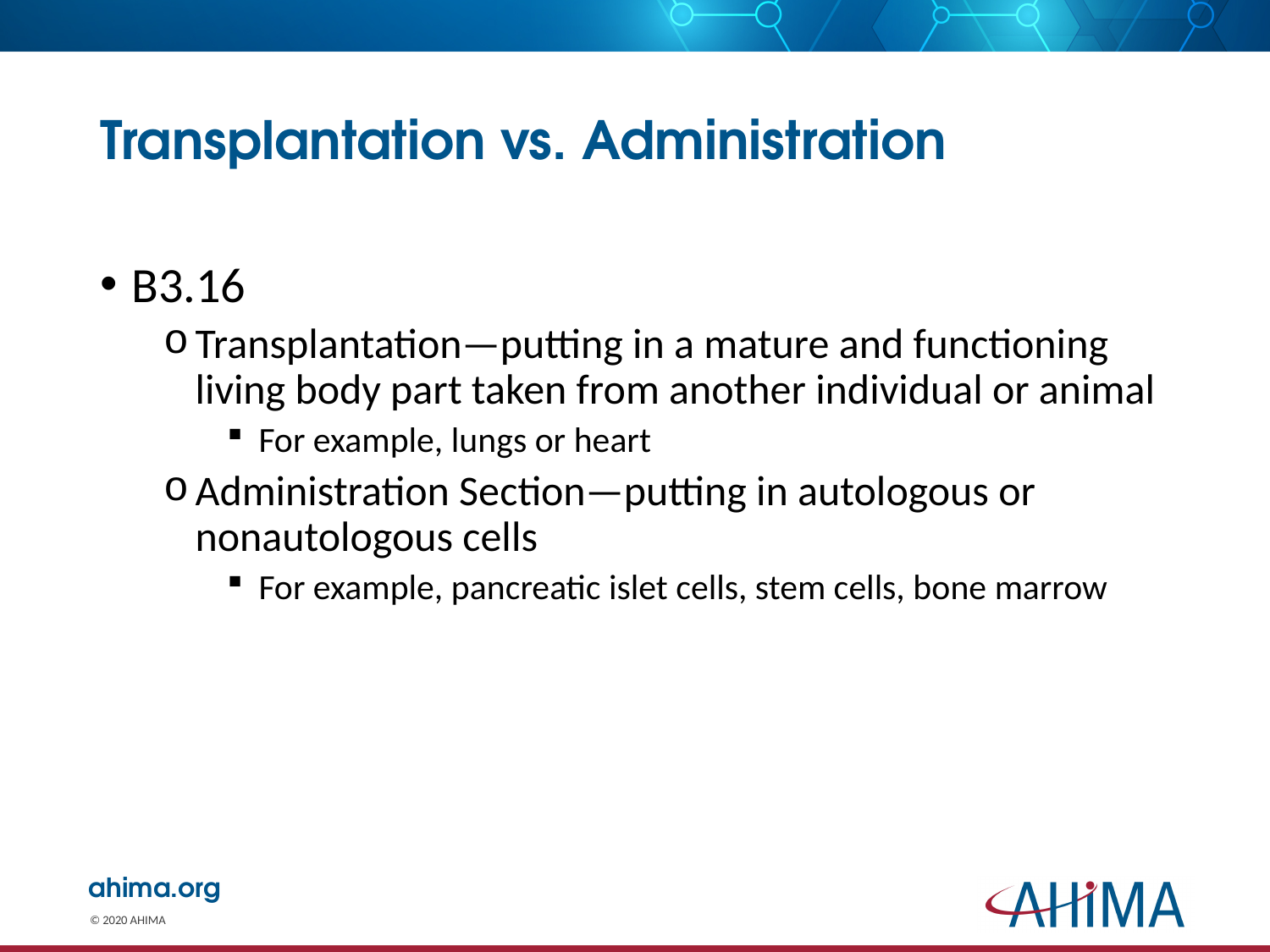

# Transplantation vs. Administration
B3.16
Transplantation—putting in a mature and functioning living body part taken from another individual or animal
For example, lungs or heart
Administration Section—putting in autologous or nonautologous cells
For example, pancreatic islet cells, stem cells, bone marrow